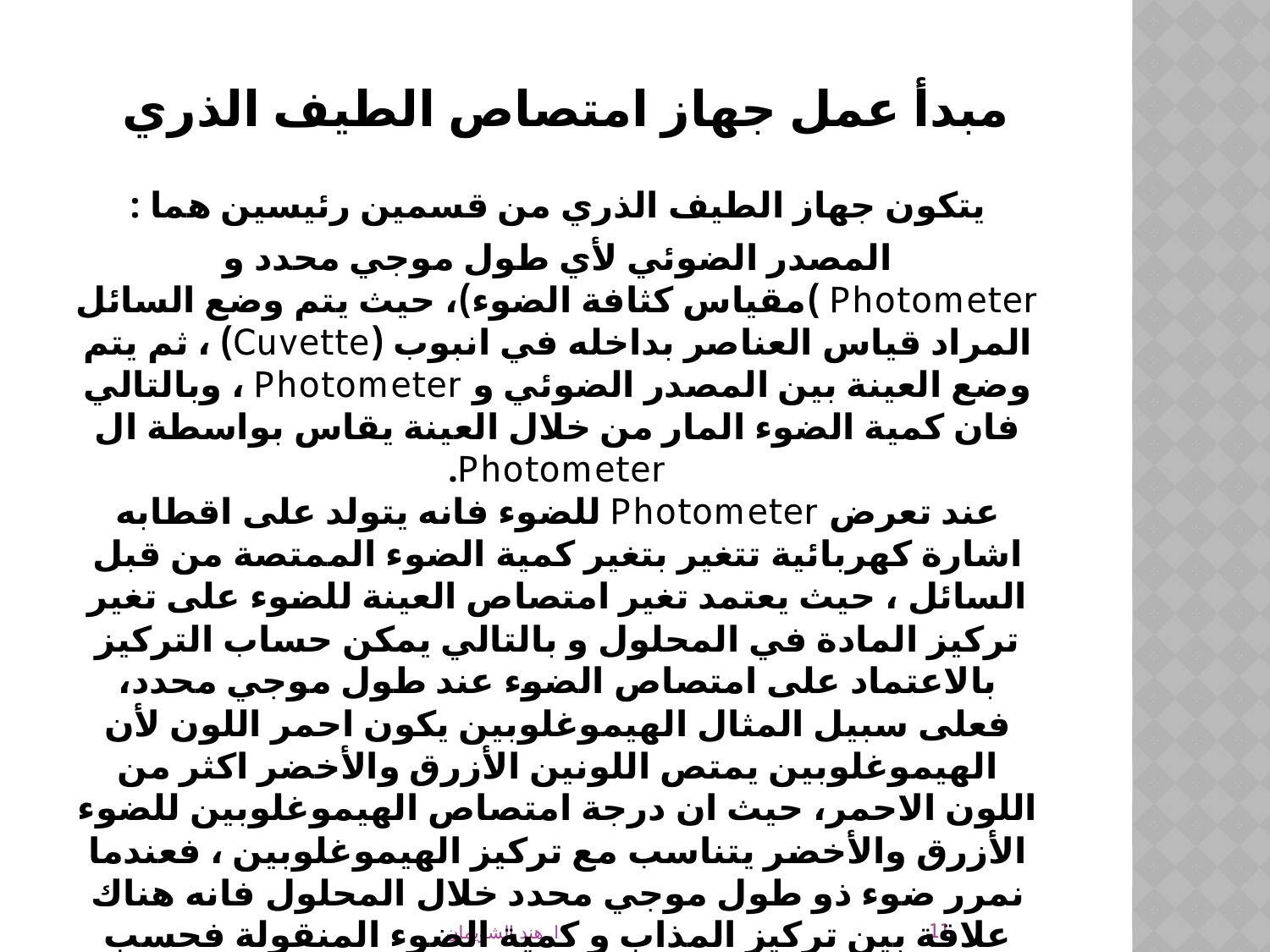

# مبدأ عمل جهاز امتصاص الطيف الذري
يتكون جهاز الطيف الذري من قسمين رئيسين هما :
المصدر الضوئي لأي طول موجي محدد و Photometer )مقياس كثافة الضوء)، حيث يتم وضع السائل المراد قياس العناصر بداخله في انبوب (Cuvette) ، ثم يتم وضع العينة بين المصدر الضوئي و Photometer ، وبالتالي فان كمية الضوء المار من خلال العينة يقاس بواسطة ال Photometer.
عند تعرض Photometer للضوء فانه يتولد على اقطابه اشارة كهربائية تتغير بتغير كمية الضوء الممتصة من قبل السائل ، حيث يعتمد تغير امتصاص العينة للضوء على تغير تركيز المادة في المحلول و بالتالي يمكن حساب التركيز بالاعتماد على امتصاص الضوء عند طول موجي محدد، فعلى سبيل المثال الهيموغلوبين يكون احمر اللون لأن الهيموغلوبين يمتص اللونين الأزرق والأخضر اكثر من اللون الاحمر، حيث ان درجة امتصاص الهيموغلوبين للضوء الأزرق والأخضر يتناسب مع تركيز الهيموغلوبين ، فعندما نمرر ضوء ذو طول موجي محدد خلال المحلول فانه هناك علاقة بين تركيز المذاب و كمية الضوء المنقولة فحسب قانون Beer's Law) :(

11
ا. هند الشويمان